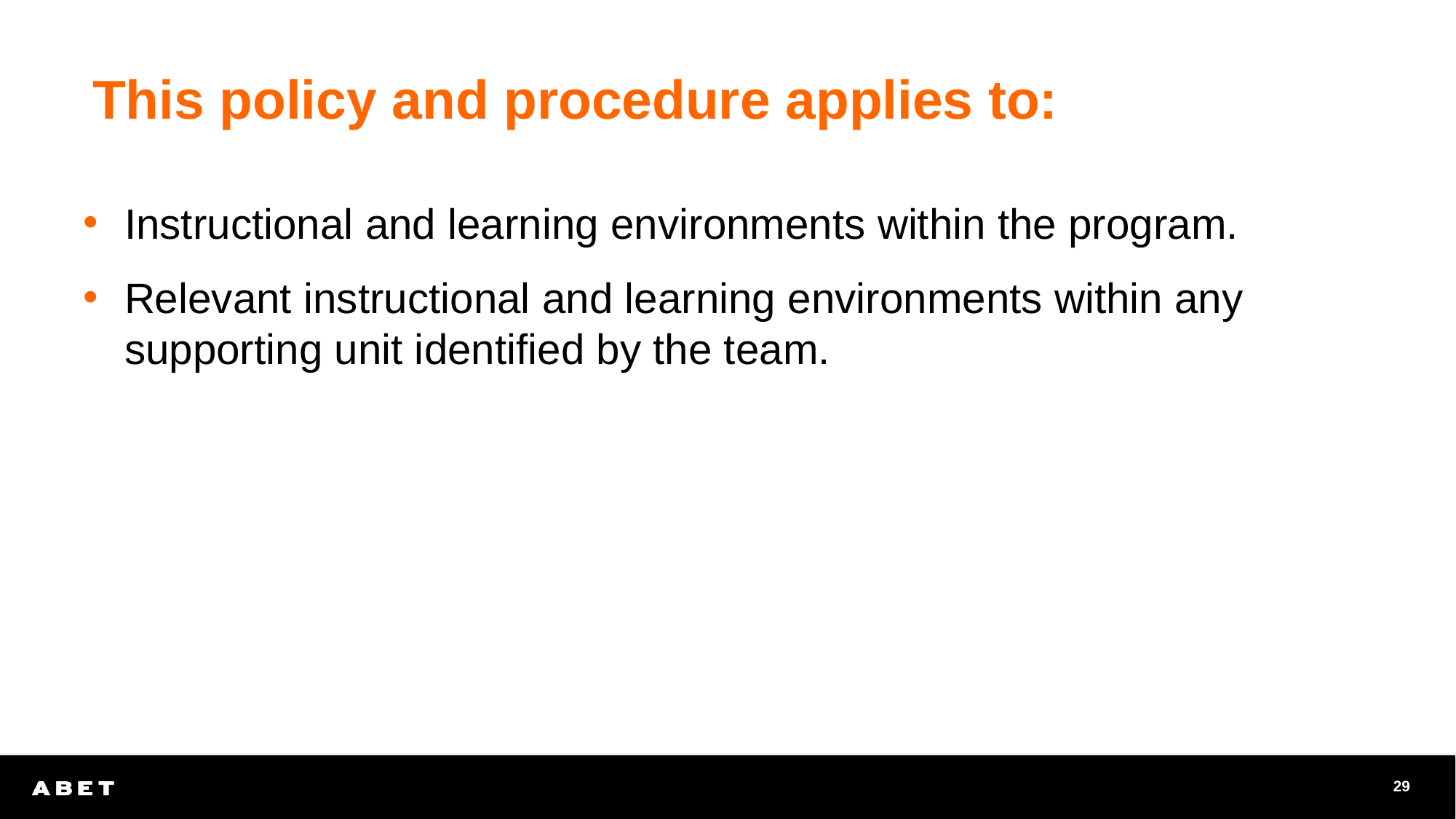

# This policy and procedure applies to:
Instructional and learning environments within the program.
Relevant instructional and learning environments within any supporting unit identified by the team.